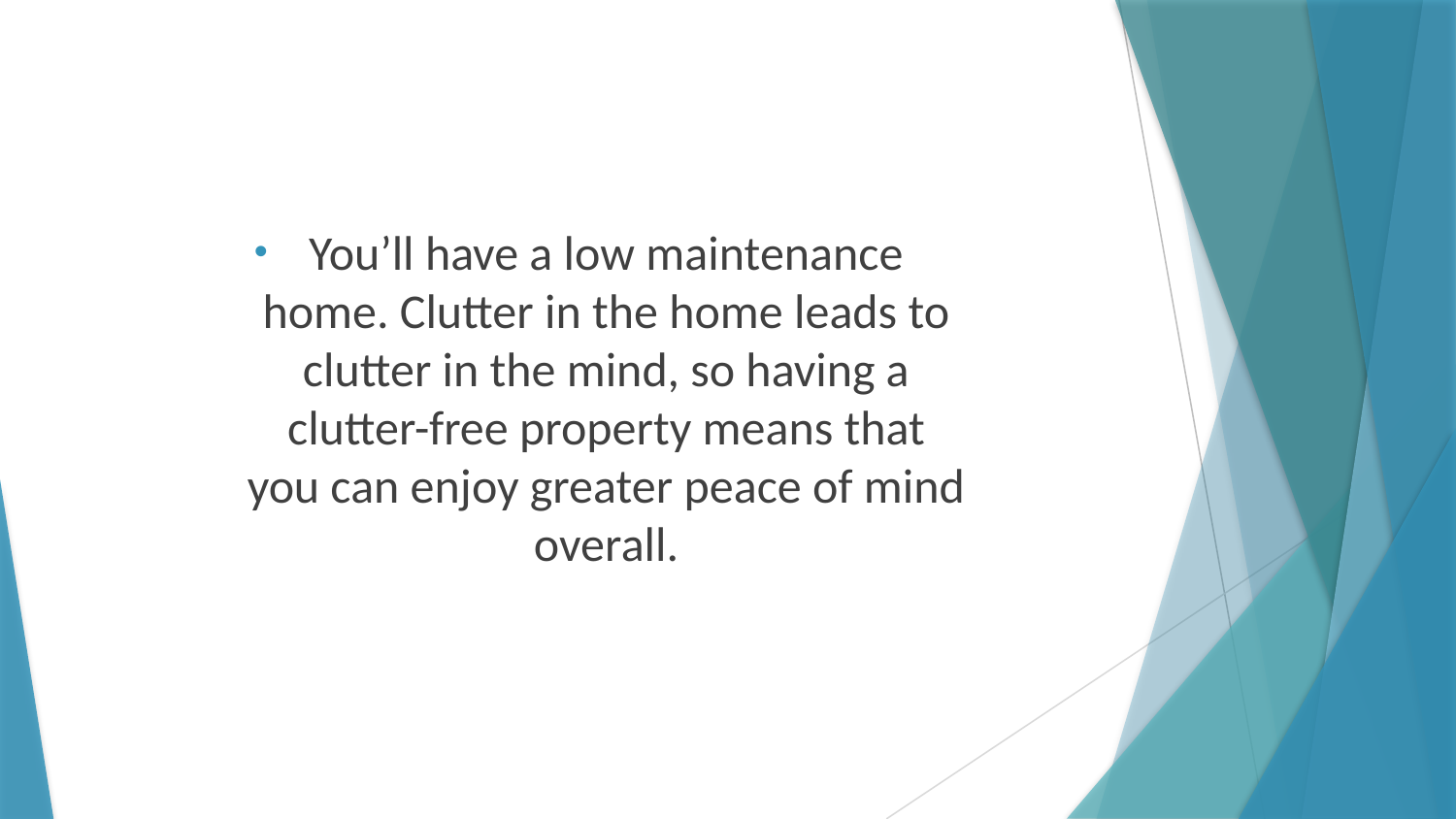

You’ll have a low maintenance home. Clutter in the home leads to clutter in the mind, so having a clutter-free property means that you can enjoy greater peace of mind overall.